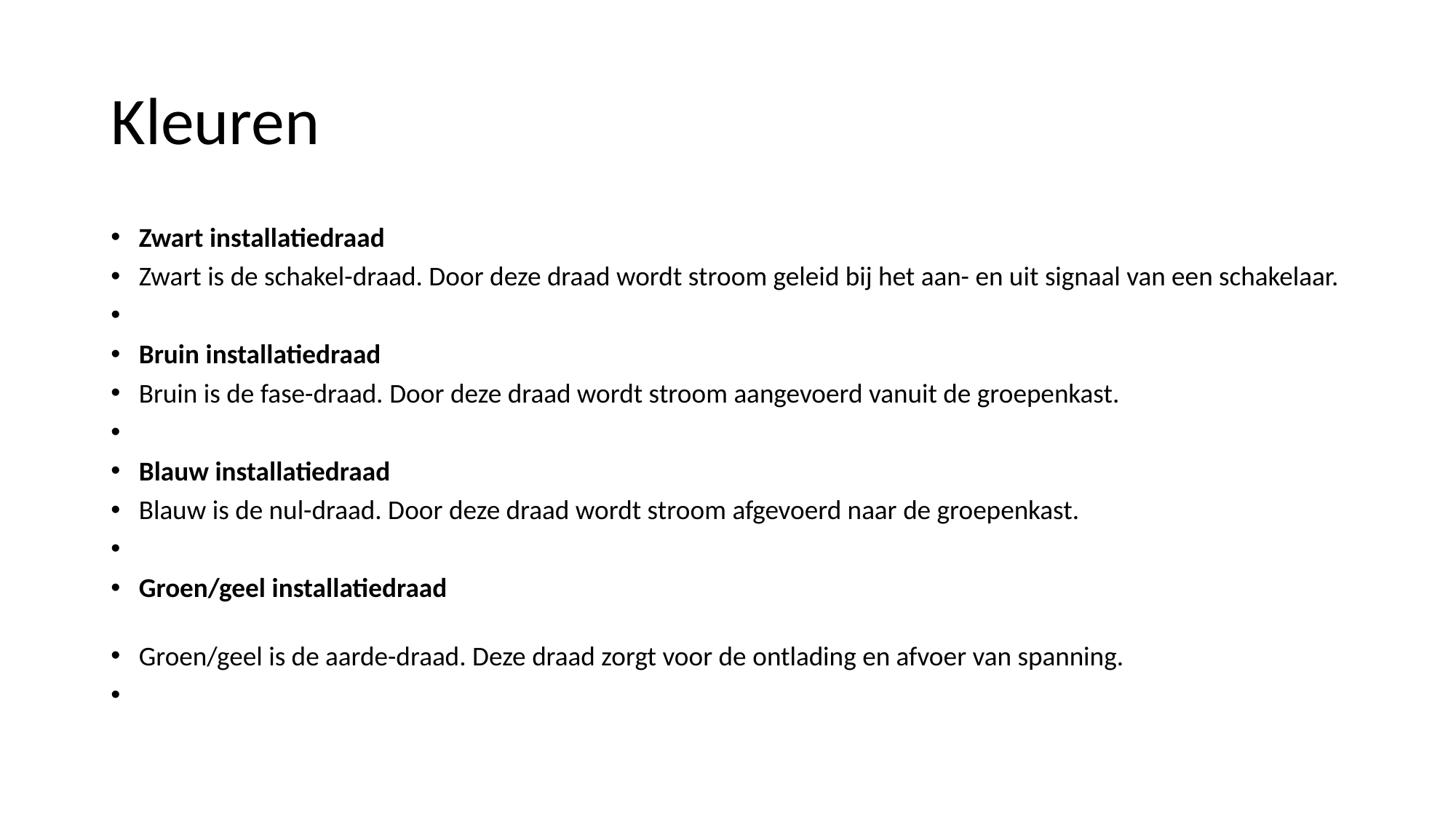

# Kleuren
Zwart installatiedraad
Zwart is de schakel-draad. Door deze draad wordt stroom geleid bij het aan- en uit signaal van een schakelaar.

Bruin installatiedraad
Bruin is de fase-draad. Door deze draad wordt stroom aangevoerd vanuit de groepenkast.

Blauw installatiedraad
Blauw is de nul-draad. Door deze draad wordt stroom afgevoerd naar de groepenkast.

Groen/geel installatiedraad
Groen/geel is de aarde-draad. Deze draad zorgt voor de ontlading en afvoer van spanning.